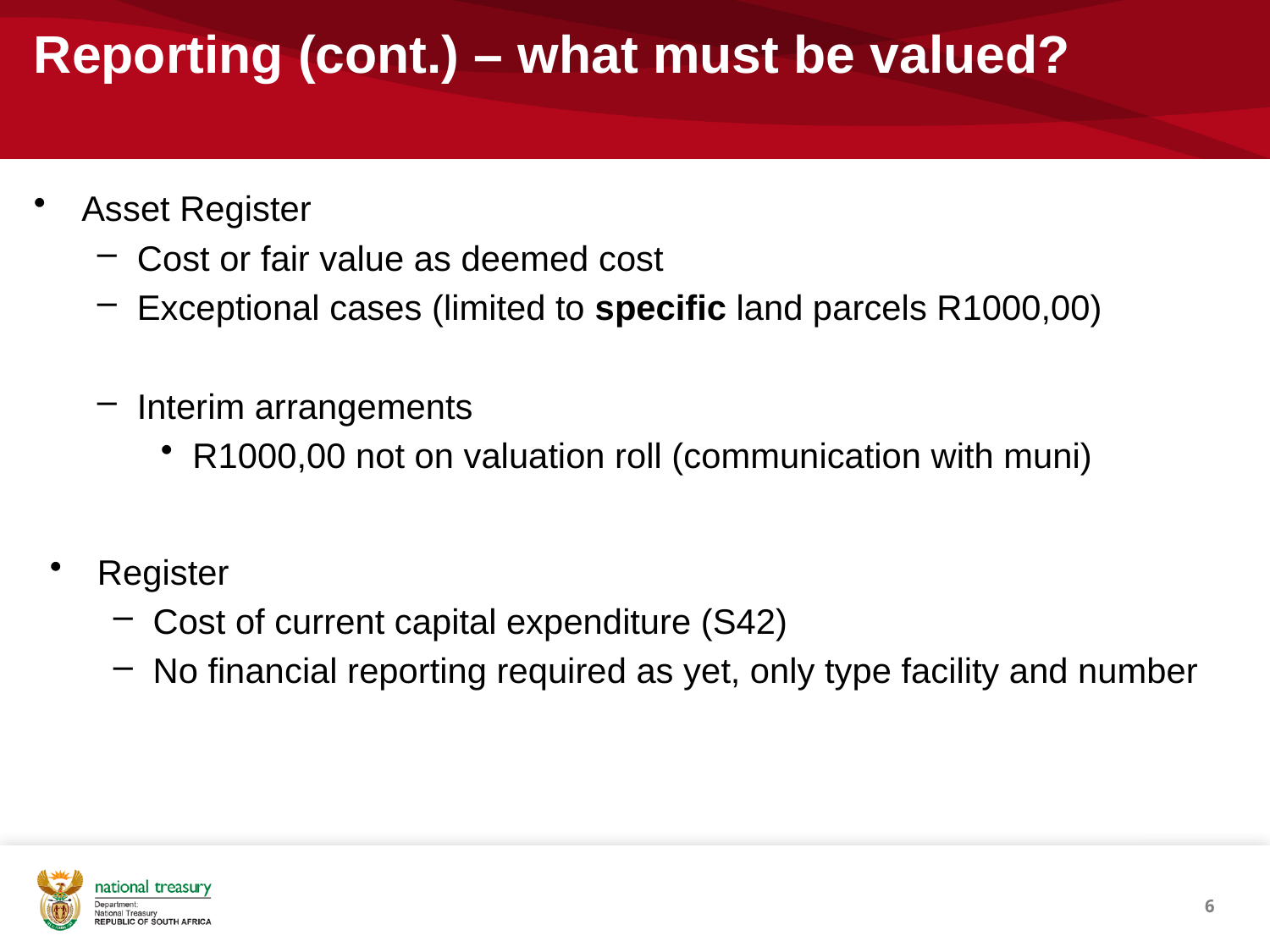

# Reporting (cont.) – what must be valued?
Asset Register
Cost or fair value as deemed cost
Exceptional cases (limited to specific land parcels R1000,00)

Interim arrangements
R1000,00 not on valuation roll (communication with muni)

Register
Cost of current capital expenditure (S42)
No financial reporting required as yet, only type facility and number
6